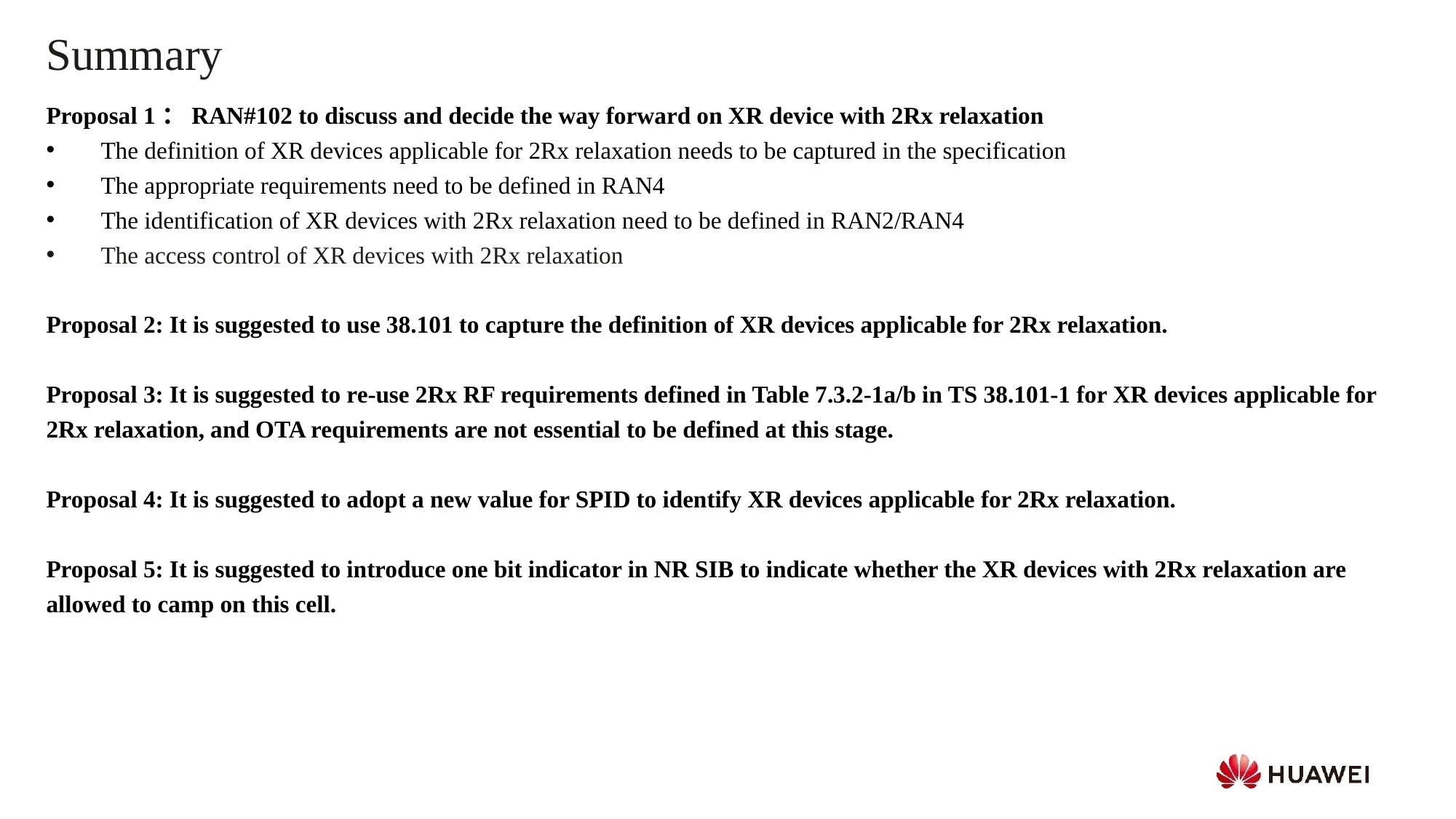

Summary
Proposal 1：RAN#102 to discuss and decide the way forward on XR device with 2Rx relaxation
The definition of XR devices applicable for 2Rx relaxation needs to be captured in the specification
The appropriate requirements need to be defined in RAN4
The identification of XR devices with 2Rx relaxation need to be defined in RAN2/RAN4
The access control of XR devices with 2Rx relaxation

Proposal 2: It is suggested to use 38.101 to capture the definition of XR devices applicable for 2Rx relaxation.

Proposal 3: It is suggested to re-use 2Rx RF requirements defined in Table 7.3.2-1a/b in TS 38.101-1 for XR devices applicable for 2Rx relaxation, and OTA requirements are not essential to be defined at this stage.

Proposal 4: It is suggested to adopt a new value for SPID to identify XR devices applicable for 2Rx relaxation.

Proposal 5: It is suggested to introduce one bit indicator in NR SIB to indicate whether the XR devices with 2Rx relaxation are allowed to camp on this cell.